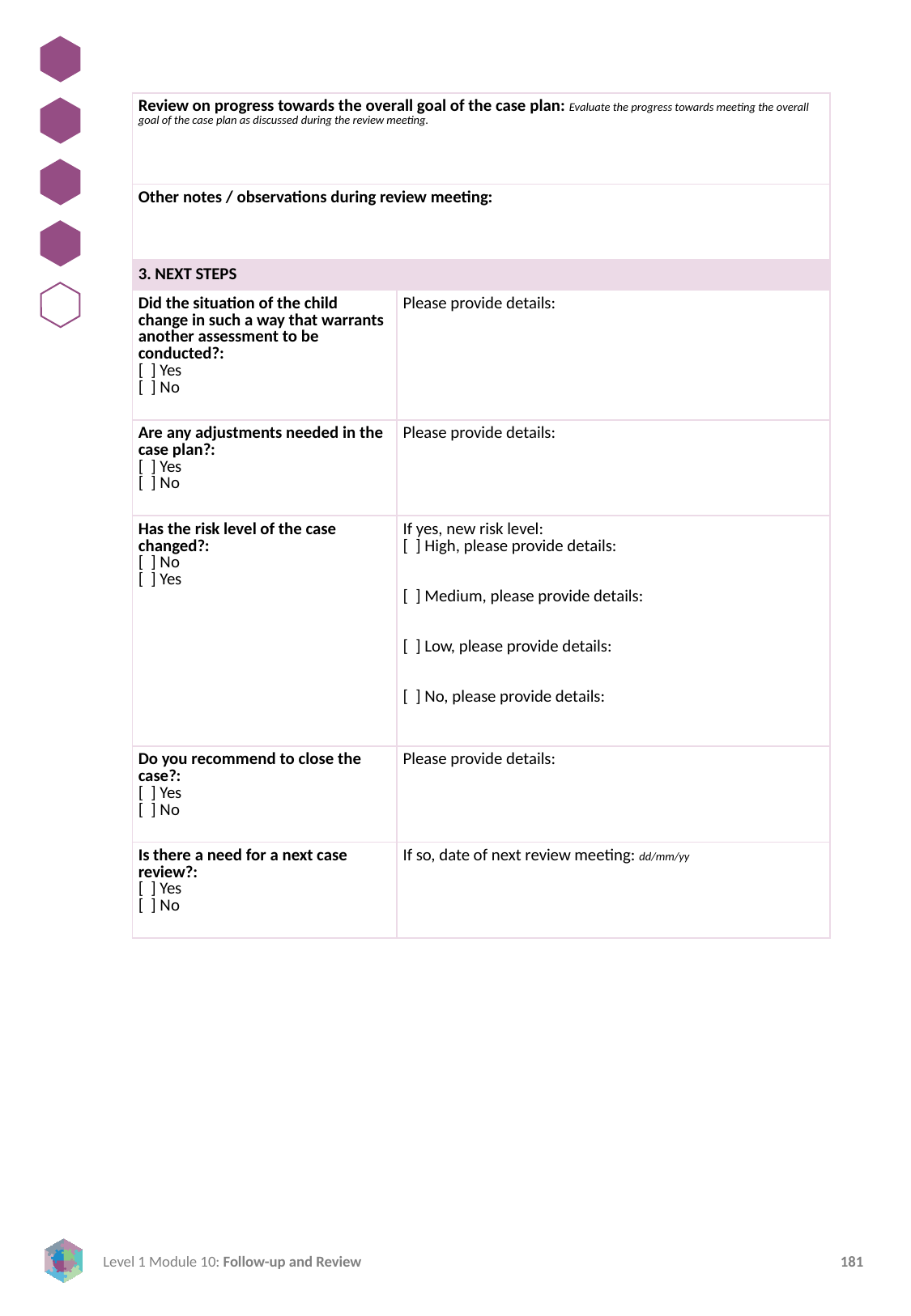

| Review on progress towards the overall goal of the case plan: Evaluate the progress towards meeting the overall goal of the case plan as discussed during the review meeting. |  |
| --- | --- |
| Other notes / observations during review meeting: |  |
| 3. NEXT STEPS |  |
| Did the situation of the child change in such a way that warrants another assessment to be conducted?: [ ] Yes [ ] No | Please provide details: |
| Are any adjustments needed in the case plan?: [ ] Yes [ ] No | Please provide details: |
| Has the risk level of the case changed?: [ ] No [ ] Yes | If yes, new risk level: [ ] High, please provide details:     [ ] Medium, please provide details:     [ ] Low, please provide details:     [ ] No, please provide details: |
| Do you recommend to close the case?: [ ] Yes [ ] No | Please provide details: |
| Is there a need for a next case review?: [ ] Yes [ ] No | If so, date of next review meeting: dd/mm/yy |